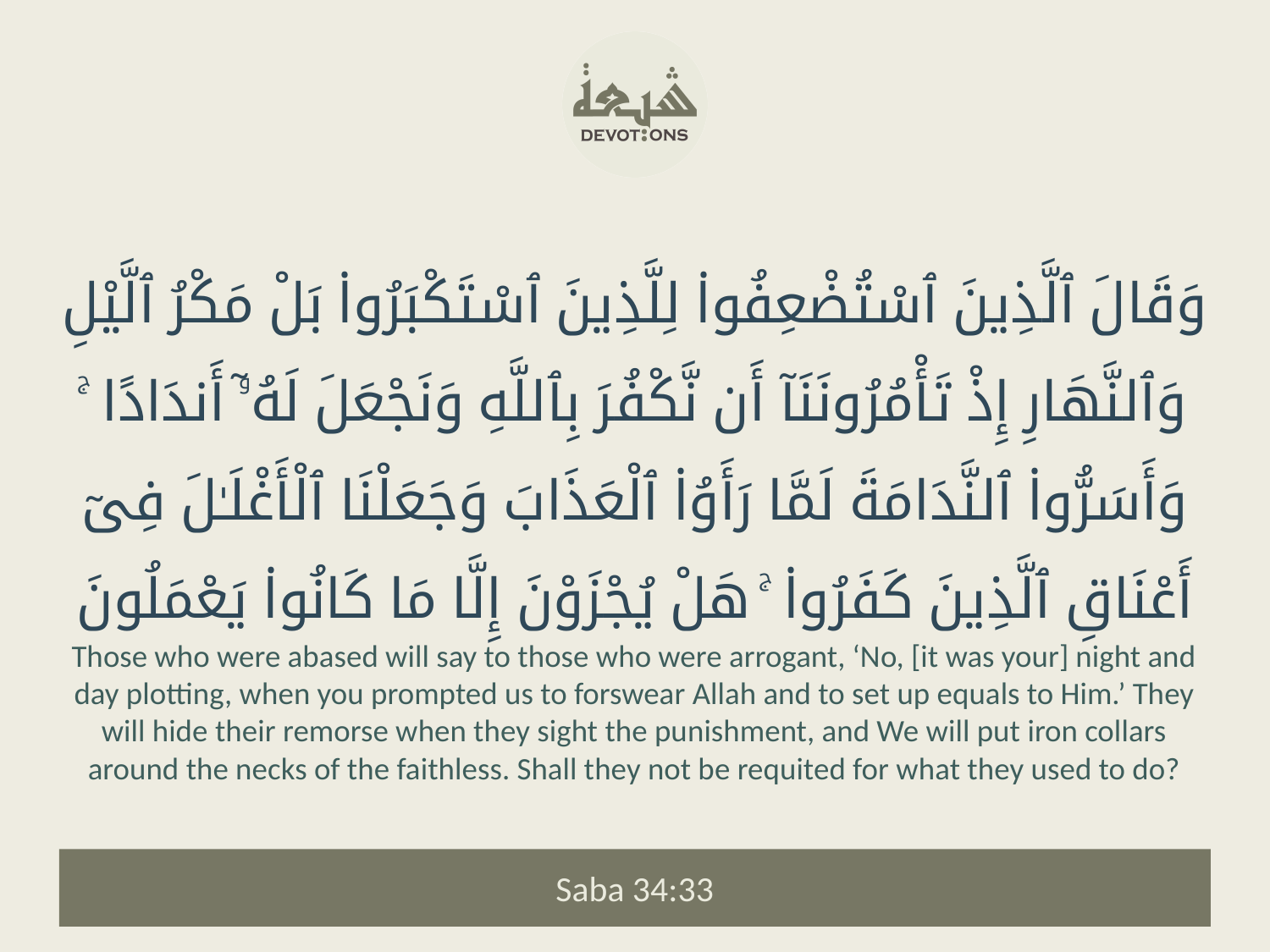

وَقَالَ ٱلَّذِينَ ٱسْتُضْعِفُوا۟ لِلَّذِينَ ٱسْتَكْبَرُوا۟ بَلْ مَكْرُ ٱلَّيْلِ وَٱلنَّهَارِ إِذْ تَأْمُرُونَنَآ أَن نَّكْفُرَ بِٱللَّهِ وَنَجْعَلَ لَهُۥٓ أَندَادًا ۚ وَأَسَرُّوا۟ ٱلنَّدَامَةَ لَمَّا رَأَوُا۟ ٱلْعَذَابَ وَجَعَلْنَا ٱلْأَغْلَـٰلَ فِىٓ أَعْنَاقِ ٱلَّذِينَ كَفَرُوا۟ ۚ هَلْ يُجْزَوْنَ إِلَّا مَا كَانُوا۟ يَعْمَلُونَ
Those who were abased will say to those who were arrogant, ‘No, [it was your] night and day plotting, when you prompted us to forswear Allah and to set up equals to Him.’ They will hide their remorse when they sight the punishment, and We will put iron collars around the necks of the faithless. Shall they not be requited for what they used to do?
Saba 34:33